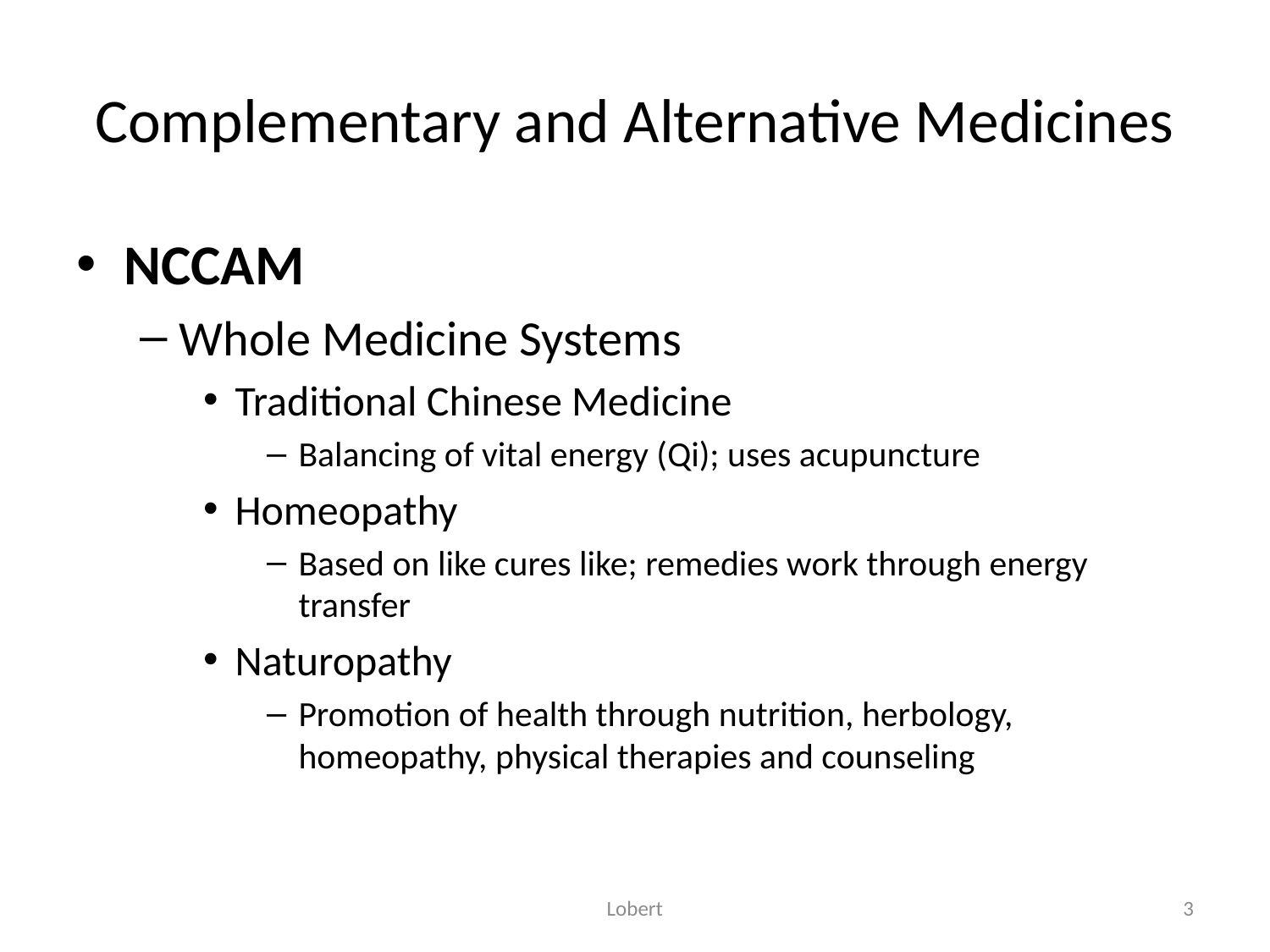

# Complementary and Alternative Medicines
NCCAM
Whole Medicine Systems
Traditional Chinese Medicine
Balancing of vital energy (Qi); uses acupuncture
Homeopathy
Based on like cures like; remedies work through energy transfer
Naturopathy
Promotion of health through nutrition, herbology, homeopathy, physical therapies and counseling
Lobert
3